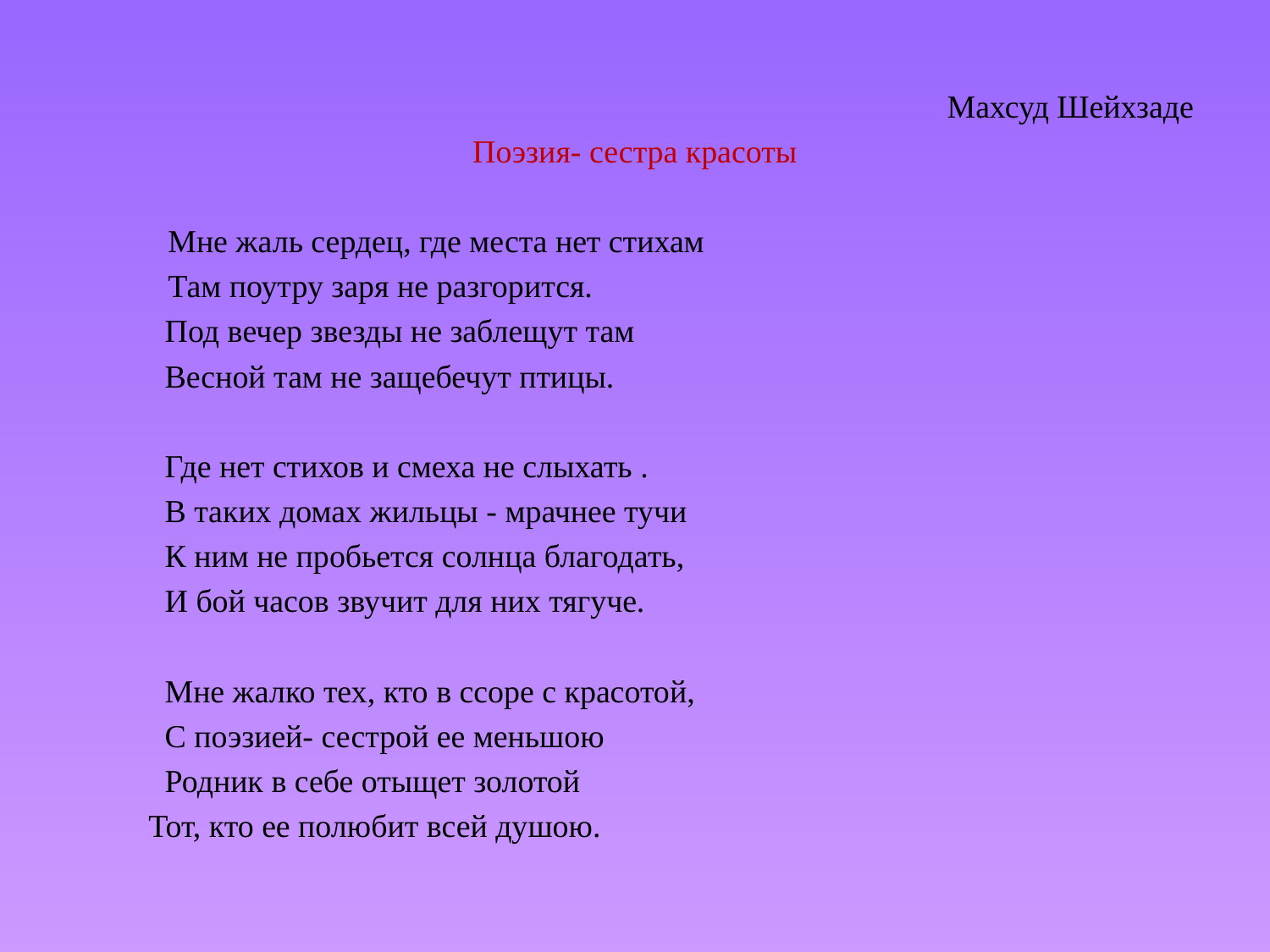

Махсуд Шейхзаде
Поэзия- сестра красоты

  	      Мне жаль сердец, где места нет стихам
 	      Там поутру заря не разгорится.
           Под вечер звезды не заблещут там
           Весной там не защебечут птицы.

           Где нет стихов и смеха не слыхать .
           В таких домах жильцы - мрачнее тучи
           К ним не пробьется солнца благодать,
           И бой часов звучит для них тягуче.

           Мне жалко тех, кто в ссоре с красотой,
           С поэзией- сестрой ее меньшою
           Родник в себе отыщет золотой
         Тот, кто ее полюбит всей душою.